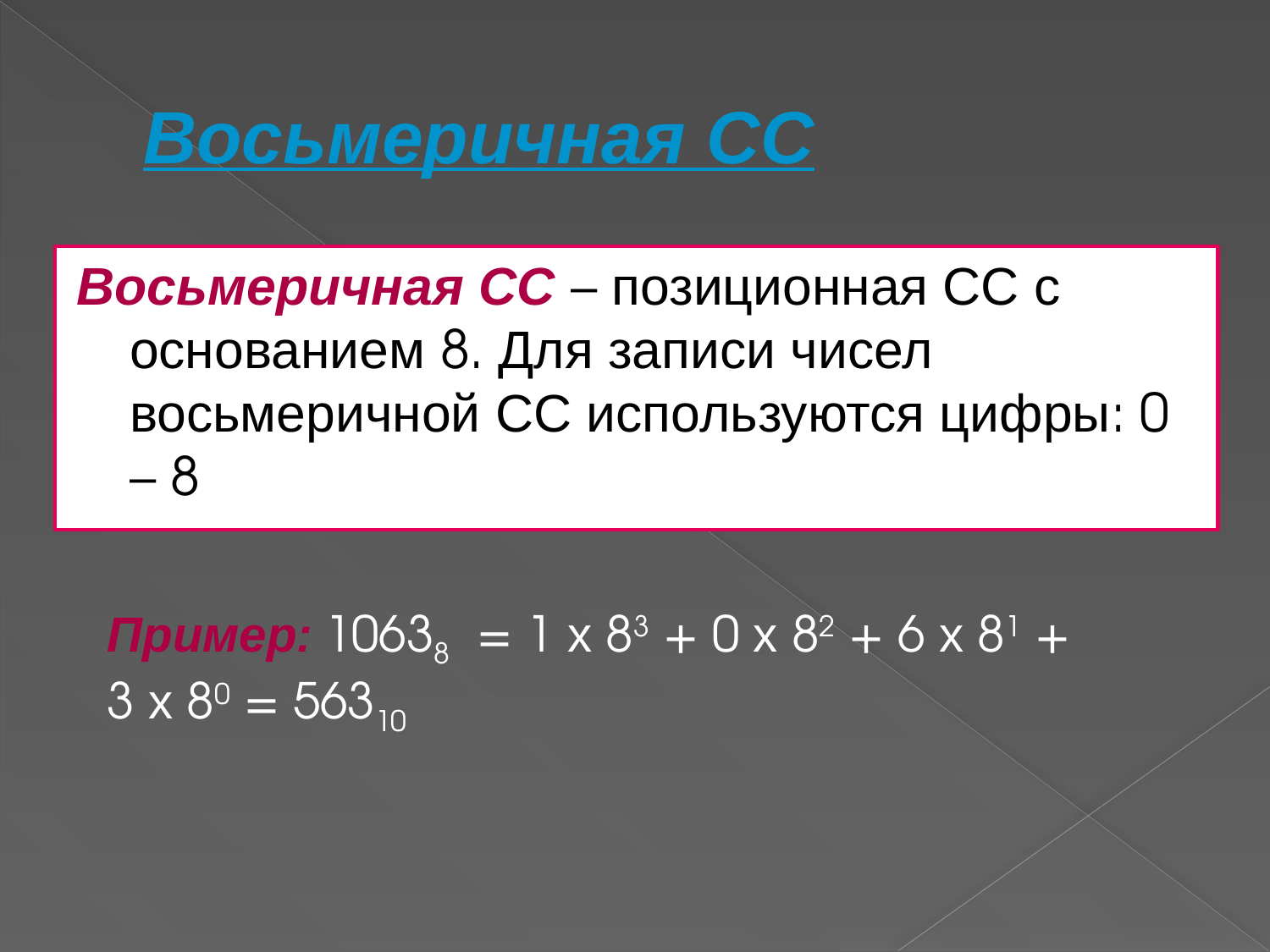

# Восьмеричная СС
Восьмеричная СС – позиционная СС с основанием 8. Для записи чисел восьмеричной СС используются цифры: 0 – 8
Пример: 10638  = 1 х 83 + 0 х 82 + 6 х 81 + 3 х 80 = 56310